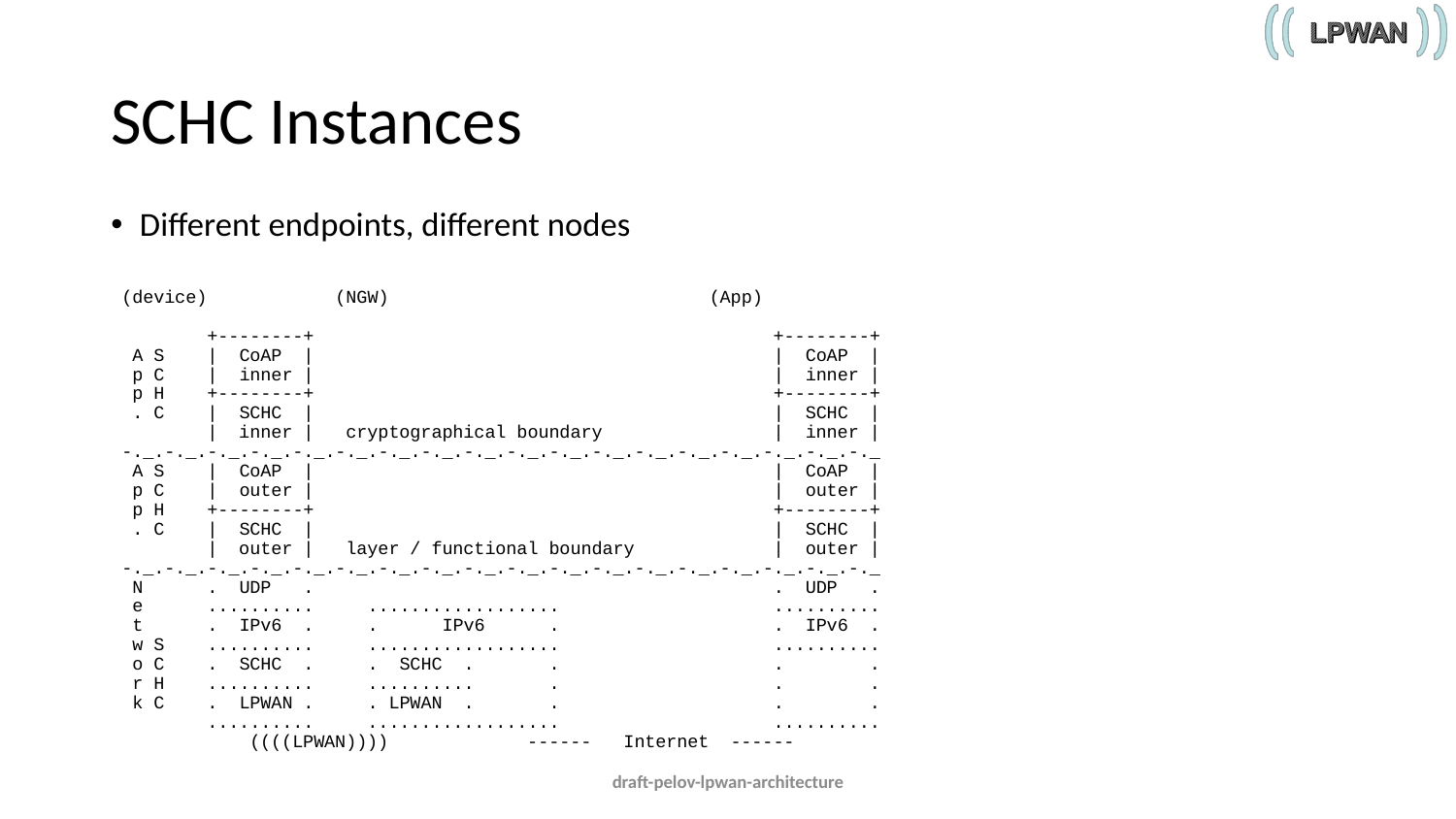

# SCHC Instances
 Different endpoints, different nodes

 (device)            (NGW)                              (App)

         +--------+                                           +--------+
  A S    |  CoAP  |                                           |  CoAP  |
  p C    |  inner |                                           |  inner |
  p H    +--------+                                           +--------+
  . C    |  SCHC  |                                           |  SCHC  |
         |  inner |   cryptographical boundary                |  inner |
 -._.-._.-._.-._.-._.-._.-._.-._.-._.-._.-._.-._.-._.-._.-._.-._.-._.-._
  A S    |  CoAP  |                                           |  CoAP  |
  p C    |  outer |                                           |  outer |
  p H    +--------+                                           +--------+
  . C    |  SCHC  |                                           |  SCHC  |
         |  outer |   layer / functional boundary             |  outer |
 -._.-._.-._.-._.-._.-._.-._.-._.-._.-._.-._.-._.-._.-._.-._.-._.-._.-._
  N      .  UDP   .                                           .  UDP   .
  e      ..........     ..................                    ..........
  t      .  IPv6  .     .      IPv6      .                    .  IPv6  .
  w S    ..........     ..................                    ..........
  o C    .  SCHC  .     .  SCHC  .       .                    .        .
  r H    ..........     ..........       .                    .        .
  k C    .  LPWAN .     . LPWAN  .       .                    .        .
         ..........     ..................                    ..........
             ((((LPWAN))))             ------   Internet  ------
draft-pelov-lpwan-architecture